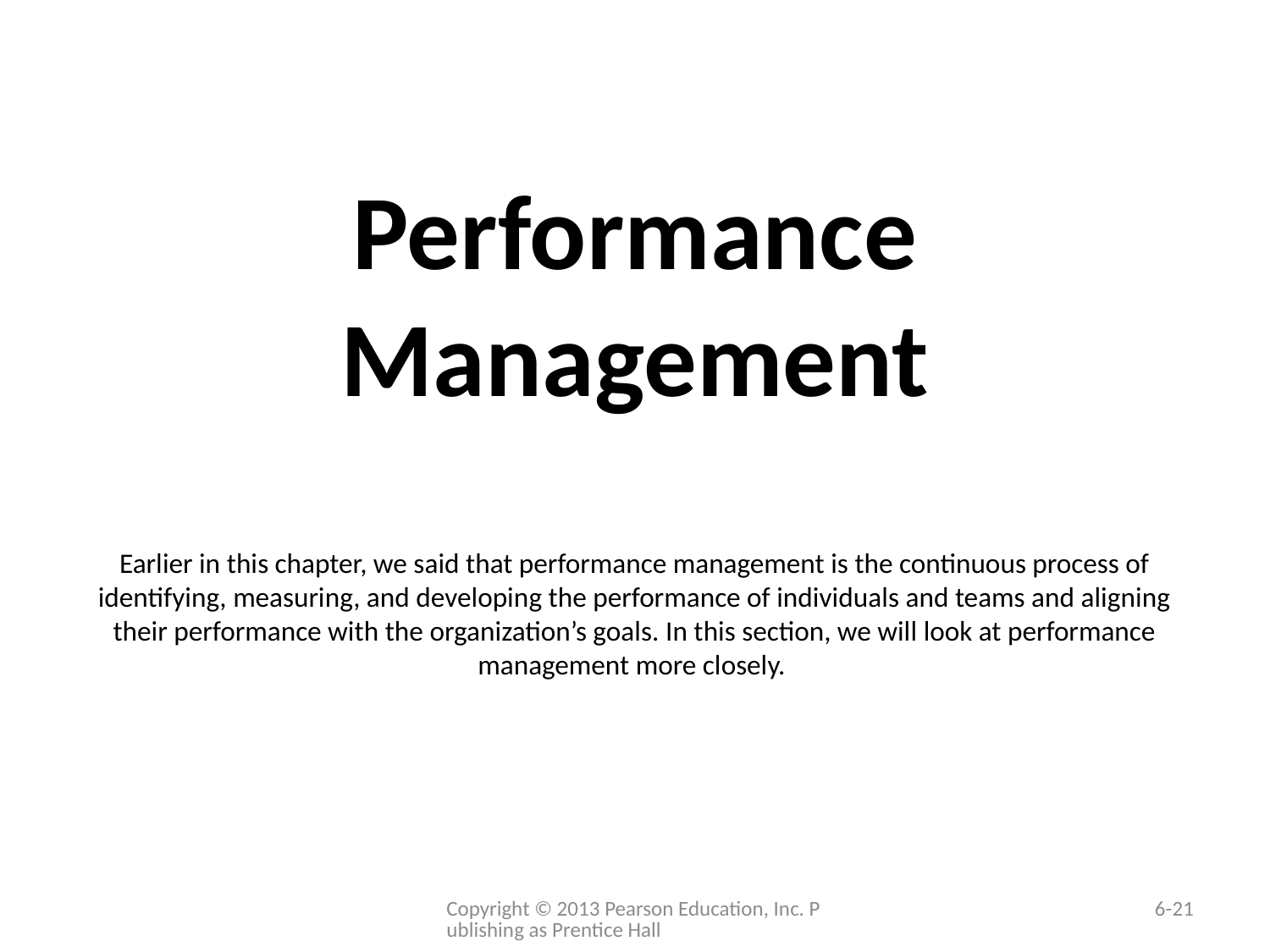

# Performance Management Earlier in this chapter, we said that performance management is the continuous process of identifying, measuring, and developing the performance of individuals and teams and aligning their performance with the organization’s goals. In this section, we will look at performance management more closely.
Copyright © 2013 Pearson Education, Inc. Publishing as Prentice Hall
6-21